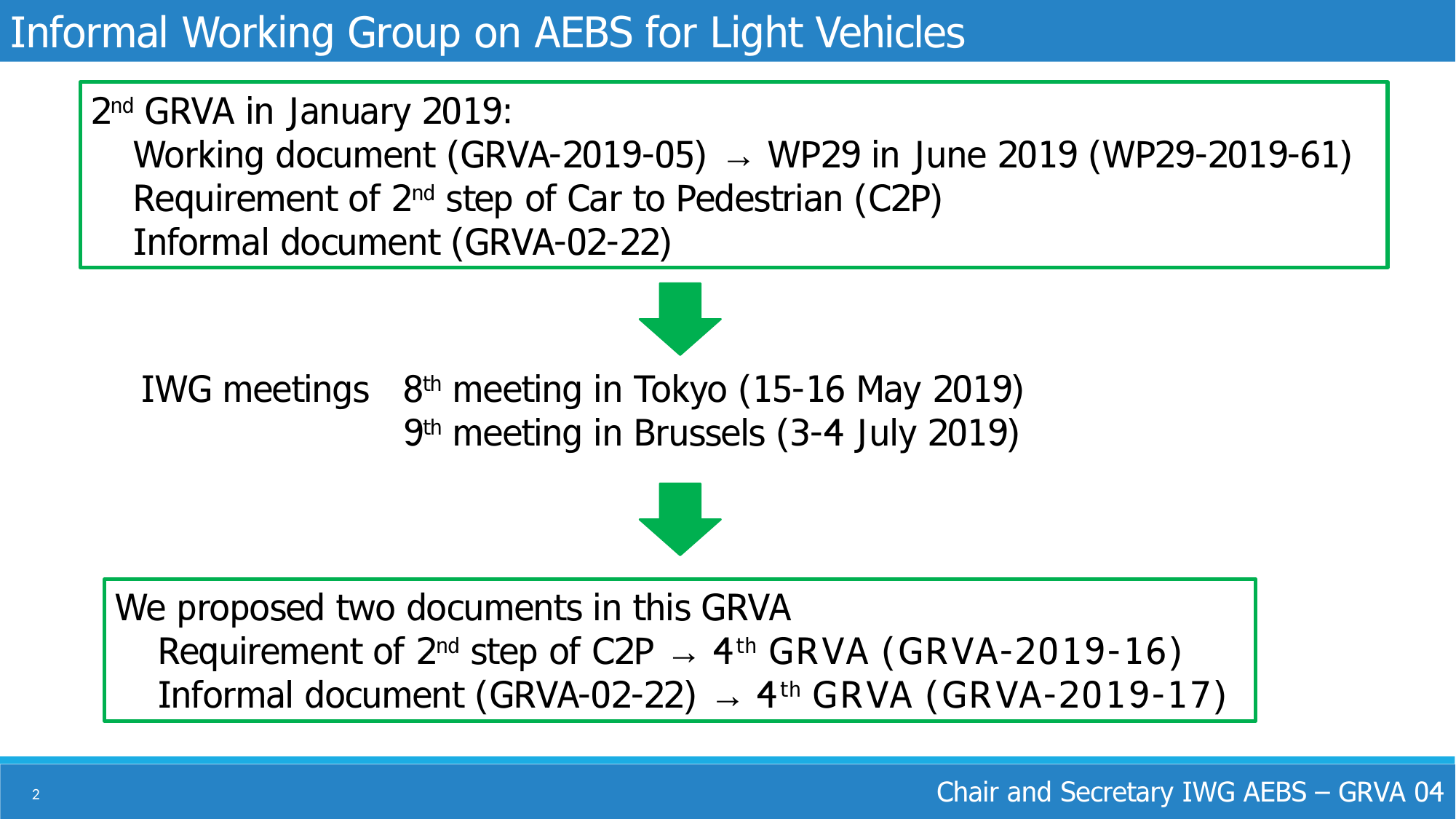

Informal Working Group on AEBS for Light Vehicles
2nd GRVA in January 2019:
Working document (GRVA-2019-05) → WP29 in June 2019 (WP29-2019-61)
Requirement of 2nd step of Car to Pedestrian (C2P)
Informal document (GRVA-02-22)

IWG meetings   8th meeting in Tokyo (15-16 May 2019)
9th meeting in Brussels (3-4 July 2019)

We proposed two documents in this GRVA
Requirement of 2nd step of C2P → 4th GRVA (GRVA-2019-16)
Informal document (GRVA-02-22) → 4th GRVA (GRVA-2019-17)
Chair and Secretary IWG AEBS – GRVA 04
2